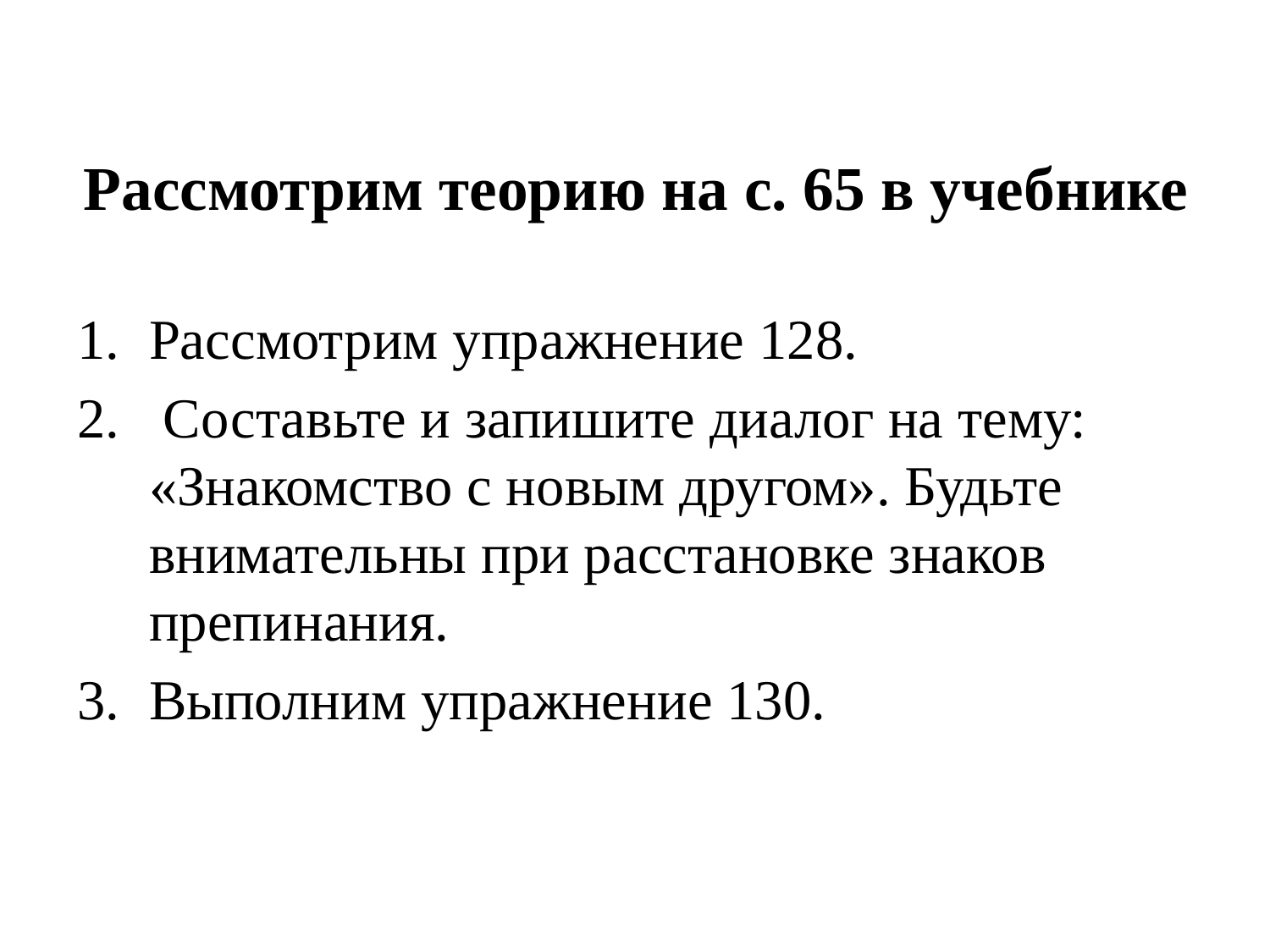

# Рассмотрим теорию на с. 65 в учебнике
Рассмотрим упражнение 128.
 Составьте и запишите диалог на тему: «Знакомство с новым другом». Будьте внимательны при расстановке знаков препинания.
Выполним упражнение 130.